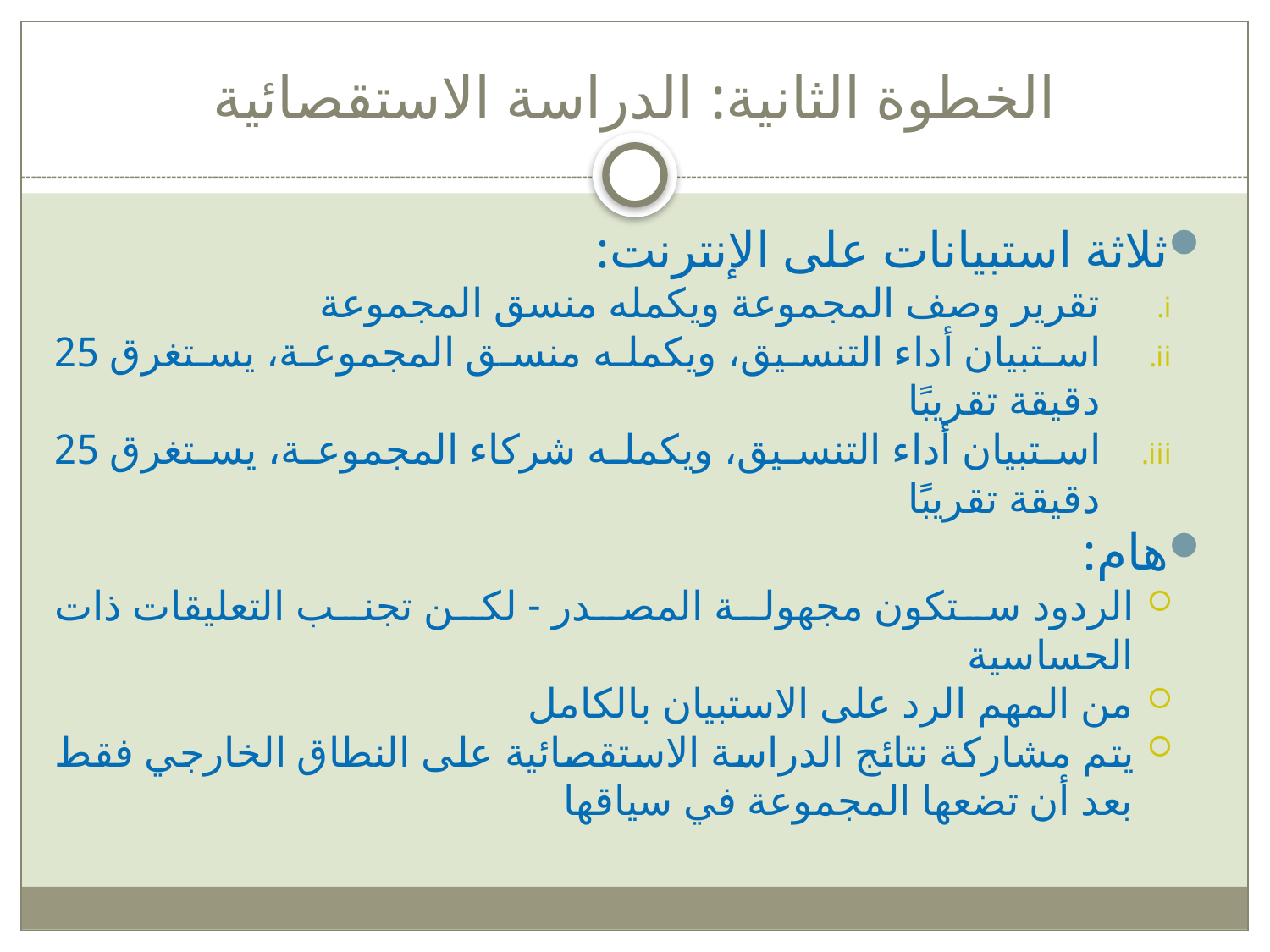

# الخطوة الثانية: الدراسة الاستقصائية
ثلاثة استبيانات على الإنترنت:
تقرير وصف المجموعة ويكمله منسق المجموعة
استبيان أداء التنسيق، ويكمله منسق المجموعة، يستغرق 25 دقيقة تقريبًا
استبيان أداء التنسيق، ويكمله شركاء المجموعة، يستغرق 25 دقيقة تقريبًا
هام:
الردود ستكون مجهولة المصدر - لكن تجنب التعليقات ذات الحساسية
من المهم الرد على الاستبيان بالكامل
يتم مشاركة نتائج الدراسة الاستقصائية على النطاق الخارجي فقط بعد أن تضعها المجموعة في سياقها